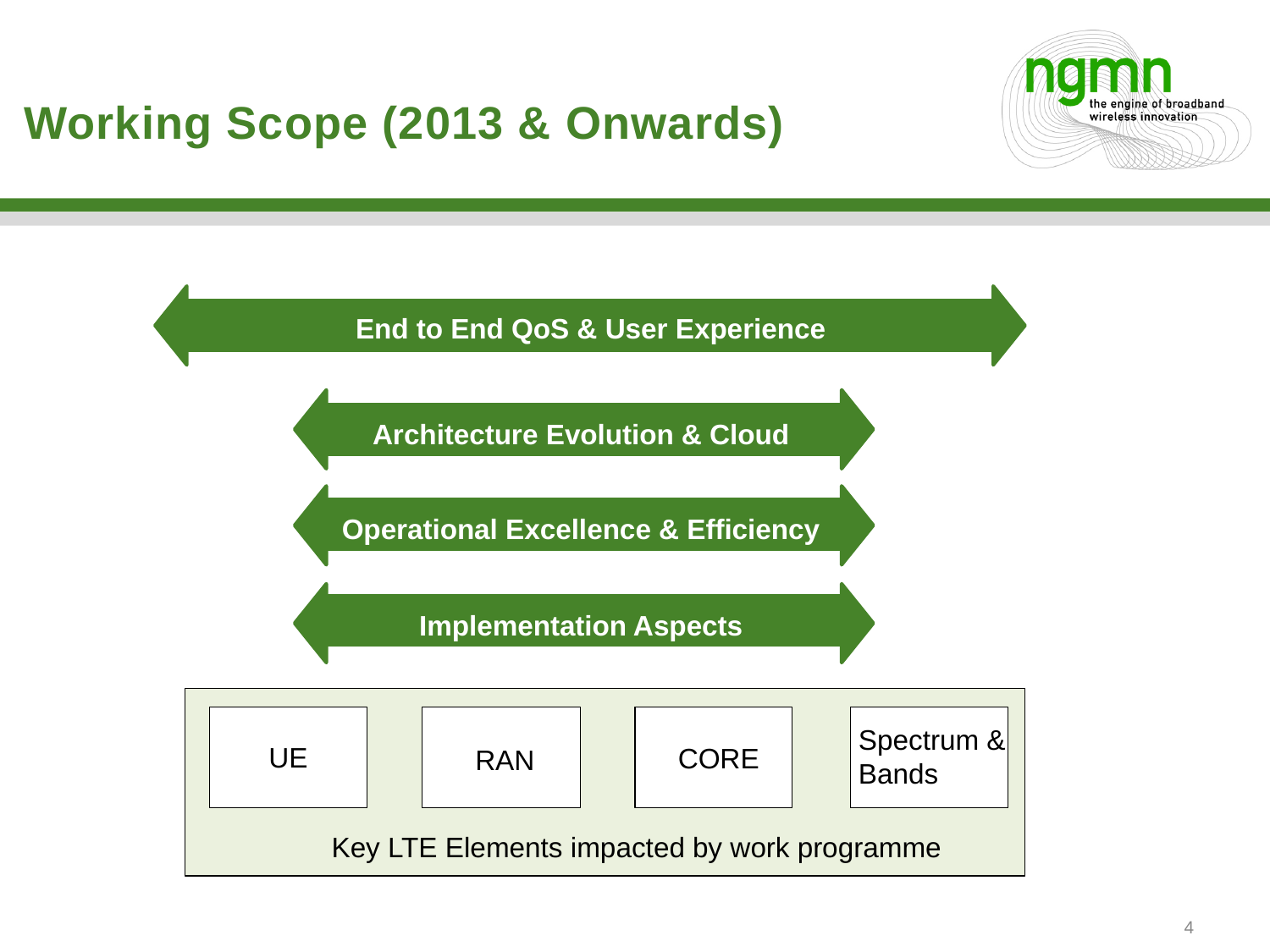

# Working Scope (2013 & Onwards)

End to End QoS & User Experience

Architecture Evolution & Cloud

Operational Excellence & Efficiency

Implementation Aspects

CORE
Spectrum &
Bands
UE
CORE
RAN
Key LTE Elements impacted by work programme
4